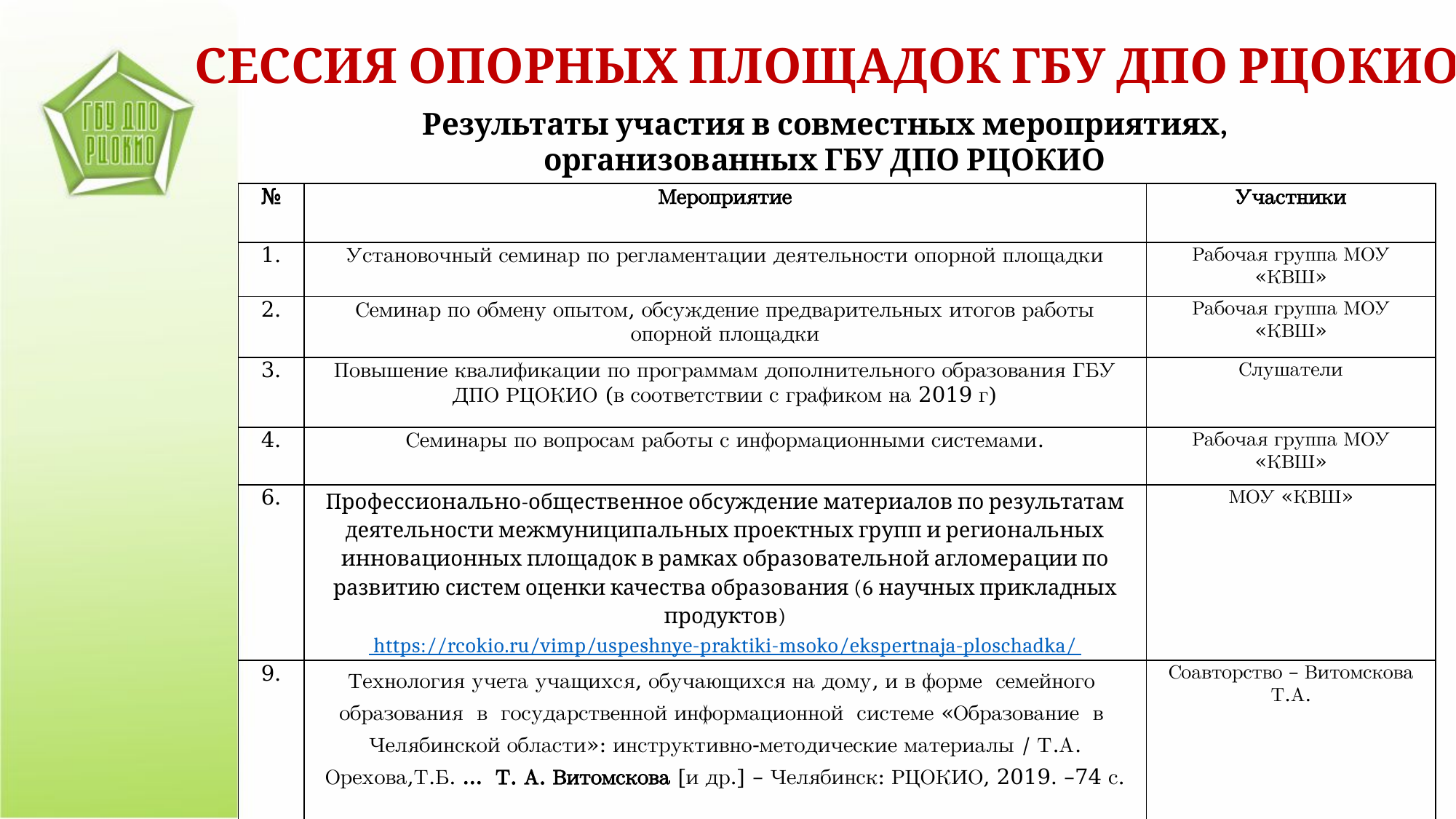

СЕССИЯ ОПОРНЫХ ПЛОЩАДОК ГБУ ДПО РЦОКИО
Результаты участия в совместных мероприятиях,
организованных ГБУ ДПО РЦОКИО
| № | Мероприятие | Участники |
| --- | --- | --- |
| 1. | Установочный семинар по регламентации деятельности опорной площадки | Рабочая группа МОУ «КВШ» |
| 2. | Семинар по обмену опытом, обсуждение предварительных итогов работы опорной площадки | Рабочая группа МОУ «КВШ» |
| 3. | Повышение квалификации по программам дополнительного образования ГБУ ДПО РЦОКИО (в соответствии с графиком на 2019 г) | Слушатели |
| 4. | Семинары по вопросам работы с информационными системами. | Рабочая группа МОУ «КВШ» |
| 6. | Профессионально-общественное обсуждение материалов по результатам деятельности межмуниципальных проектных групп и региональных инновационных площадок в рамках образовательной агломерации по развитию систем оценки качества образования (6 научных прикладных продуктов) https://rcokio.ru/vimp/uspeshnye-praktiki-msoko/ekspertnaja-ploschadka/ | МОУ «КВШ» |
| 9. | Технология учета учащихся, обучающихся на дому, и в форме семейного образования в государственной информационной системе «Образование в Челябинской области»: инструктивно-методические материалы / Т.А. Орехова,Т.Б. … Т. А. Витомскова [и др.] – Челябинск: РЦОКИО, 2019. –74 с. | Соавторство – Витомскова Т.А. |